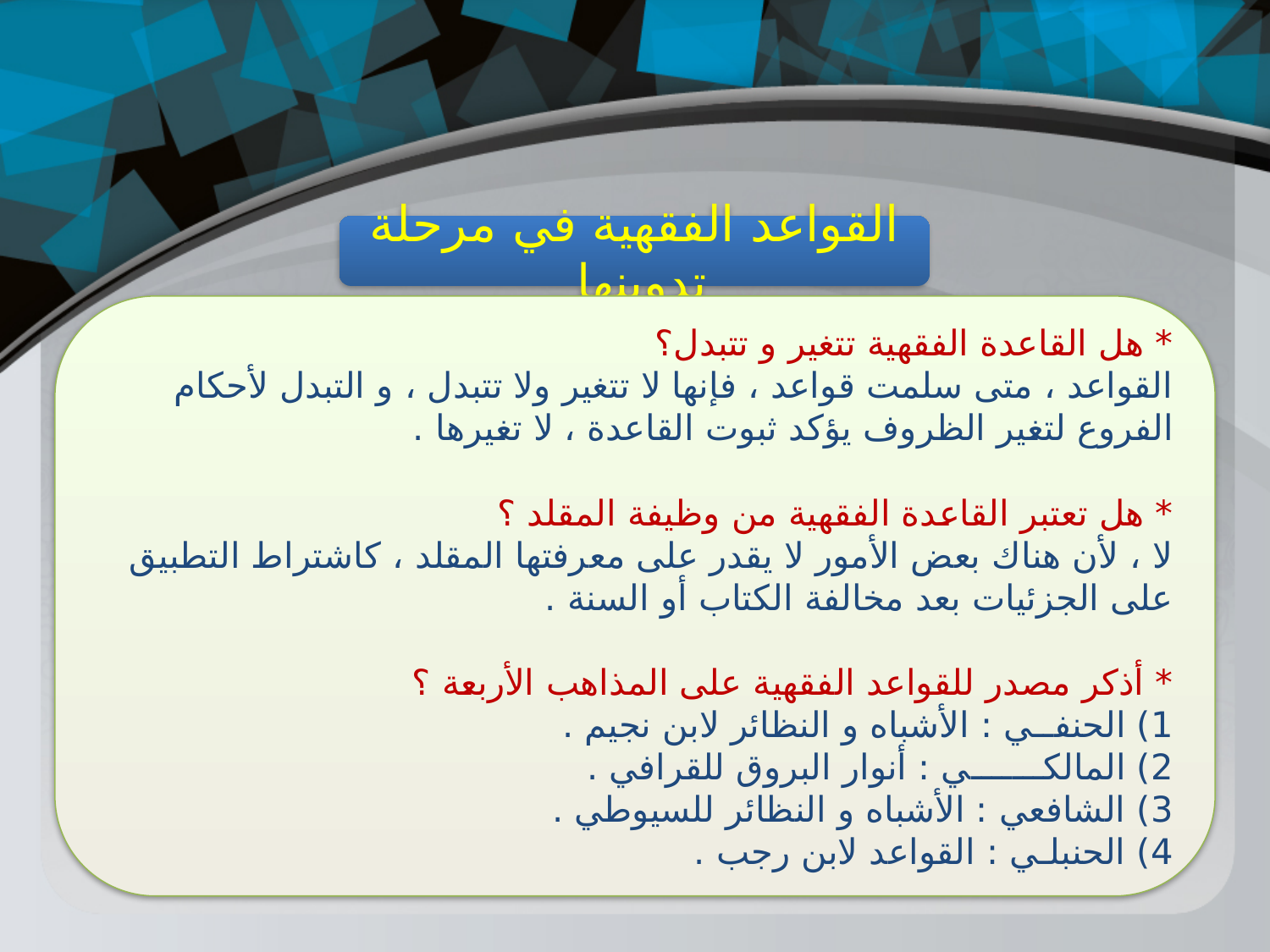

القواعد الفقهية في مرحلة تدوينها
* هل القاعدة الفقهية تتغير و تتبدل؟
القواعد ، متى سلمت قواعد ، فإنها لا تتغير ولا تتبدل ، و التبدل لأحكام الفروع لتغير الظروف يؤكد ثبوت القاعدة ، لا تغيرها .

* هل تعتبر القاعدة الفقهية من وظيفة المقلد ؟
لا ، لأن هناك بعض الأمور لا يقدر على معرفتها المقلد ، كاشتراط التطبيق على الجزئيات بعد مخالفة الكتاب أو السنة .

* أذكر مصدر للقواعد الفقهية على المذاهب الأربعة ؟
1) الحنفــي : الأشباه و النظائر لابن نجيم .
2) المالكـــــــي : أنوار البروق للقرافي .
3) الشافعي : الأشباه و النظائر للسيوطي .
4) الحنبلـي : القواعد لابن رجب .